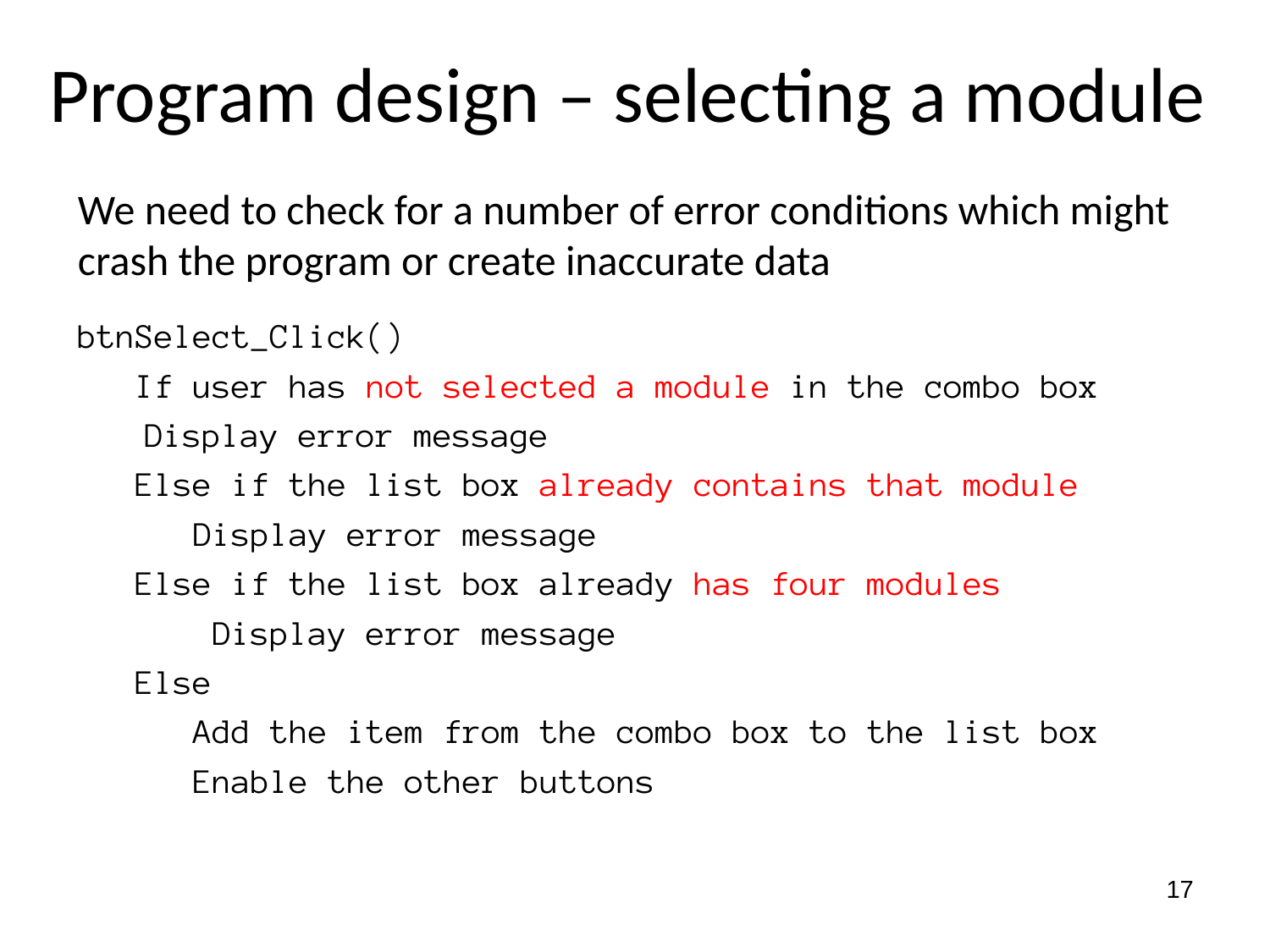

# Program design – selecting a module
We need to check for a number of error conditions which might crash the program or create inaccurate data

btnSelect_Click()
   If user has not selected a module in the combo box
	 Display error message
   Else if the list box already contains that module
      Display error message
   Else if the list box already has four modules
       Display error message
   Else
      Add the item from the combo box to the list box
      Enable the other buttons
17